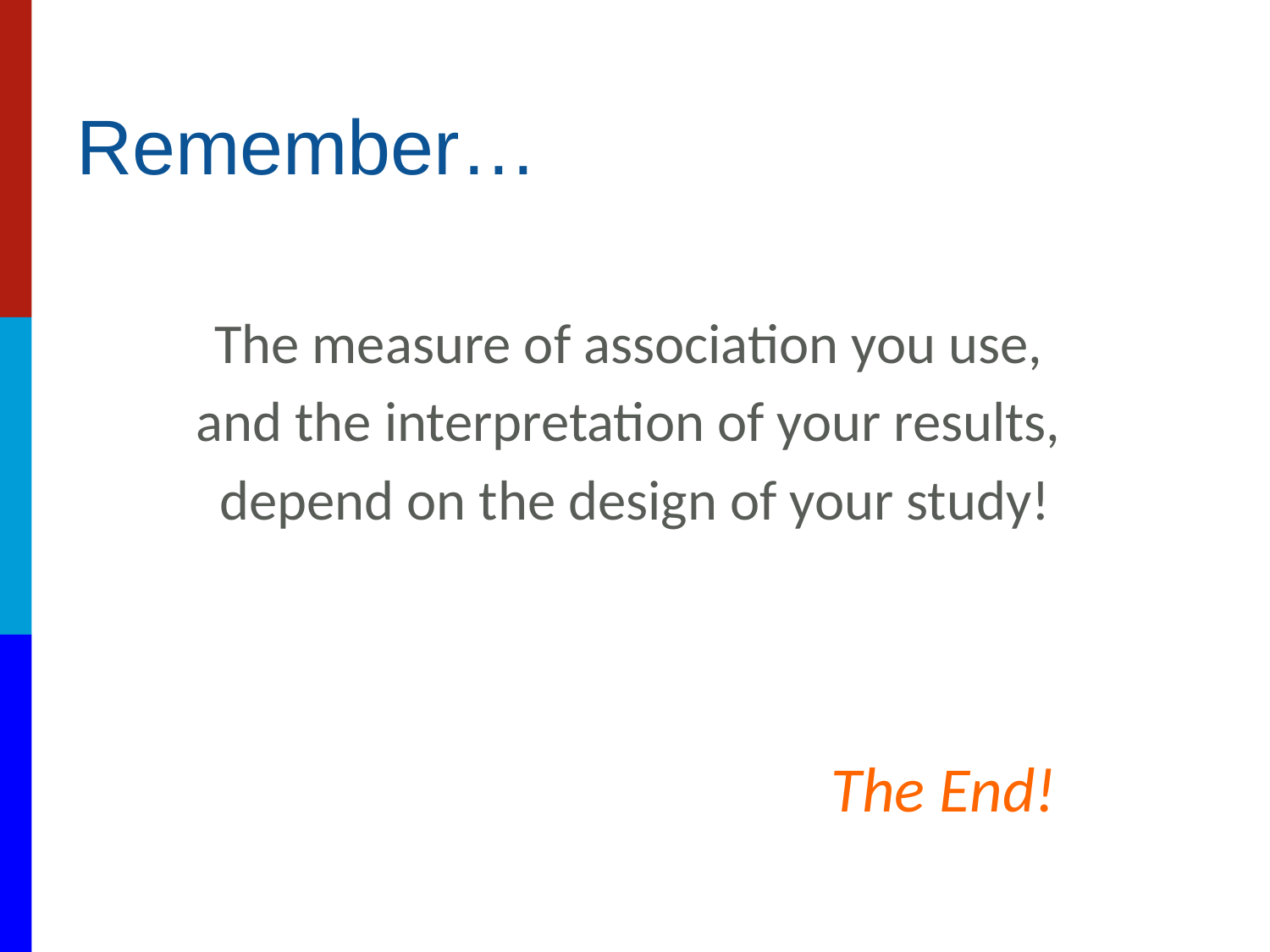

# Remember…

The measure of association you use,
and the interpretation of your results,
depend on the design of your study!
The End!